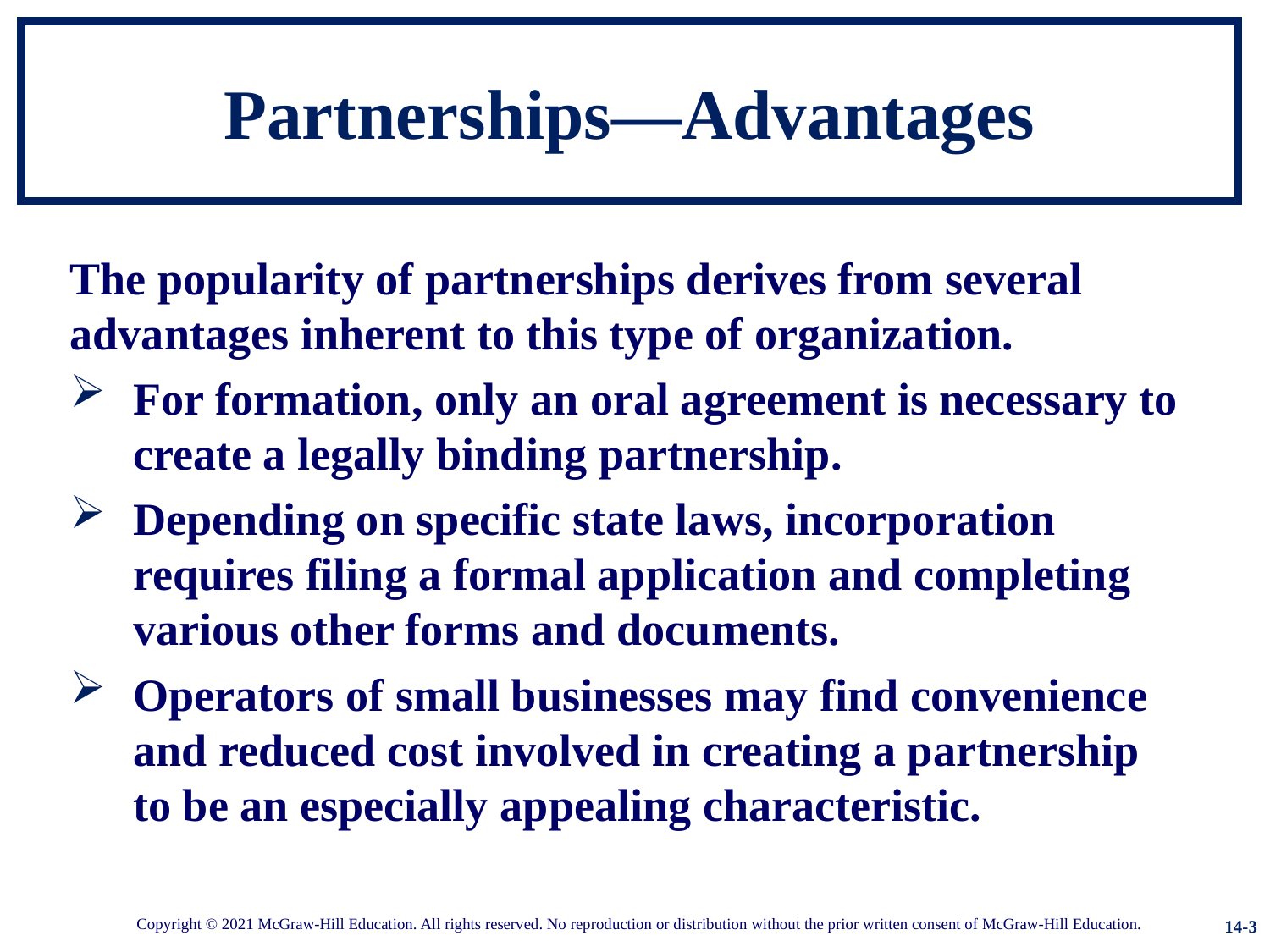

# Partnerships—Advantages
The popularity of partnerships derives from several advantages inherent to this type of organization.
For formation, only an oral agreement is necessary to create a legally binding partnership.
Depending on specific state laws, incorporation requires filing a formal application and completing various other forms and documents.
Operators of small businesses may find convenience and reduced cost involved in creating a partnership to be an especially appealing characteristic.
14-3
Copyright © 2021 McGraw-Hill Education. All rights reserved. No reproduction or distribution without the prior written consent of McGraw-Hill Education.